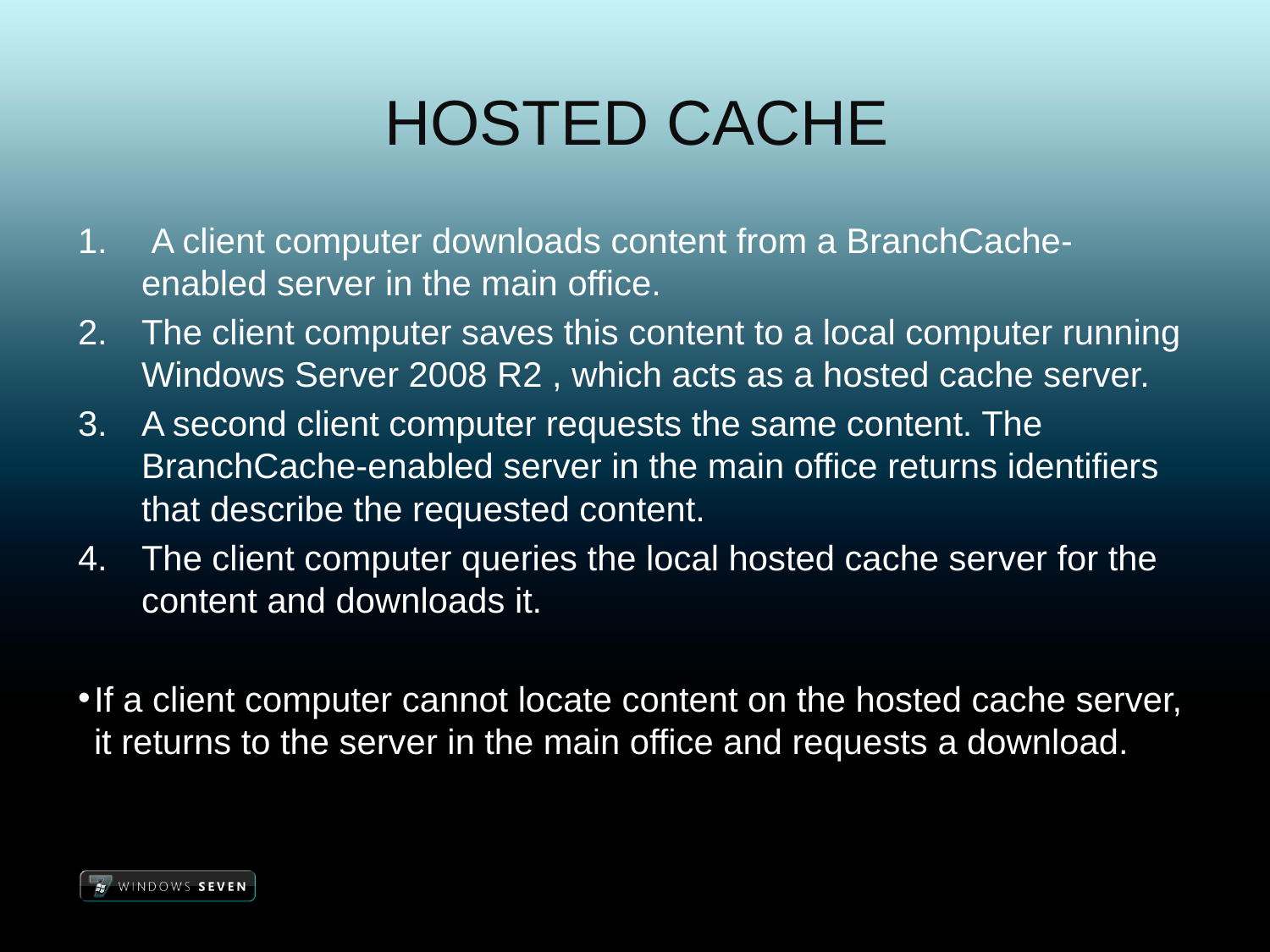

# Hosted cache
 A client computer downloads content from a BranchCache-enabled server in the main office.
The client computer saves this content to a local computer running Windows Server 2008 R2 , which acts as a hosted cache server.
A second client computer requests the same content. The BranchCache-enabled server in the main office returns identifiers that describe the requested content.
The client computer queries the local hosted cache server for the content and downloads it.

If a client computer cannot locate content on the hosted cache server, it returns to the server in the main office and requests a download.